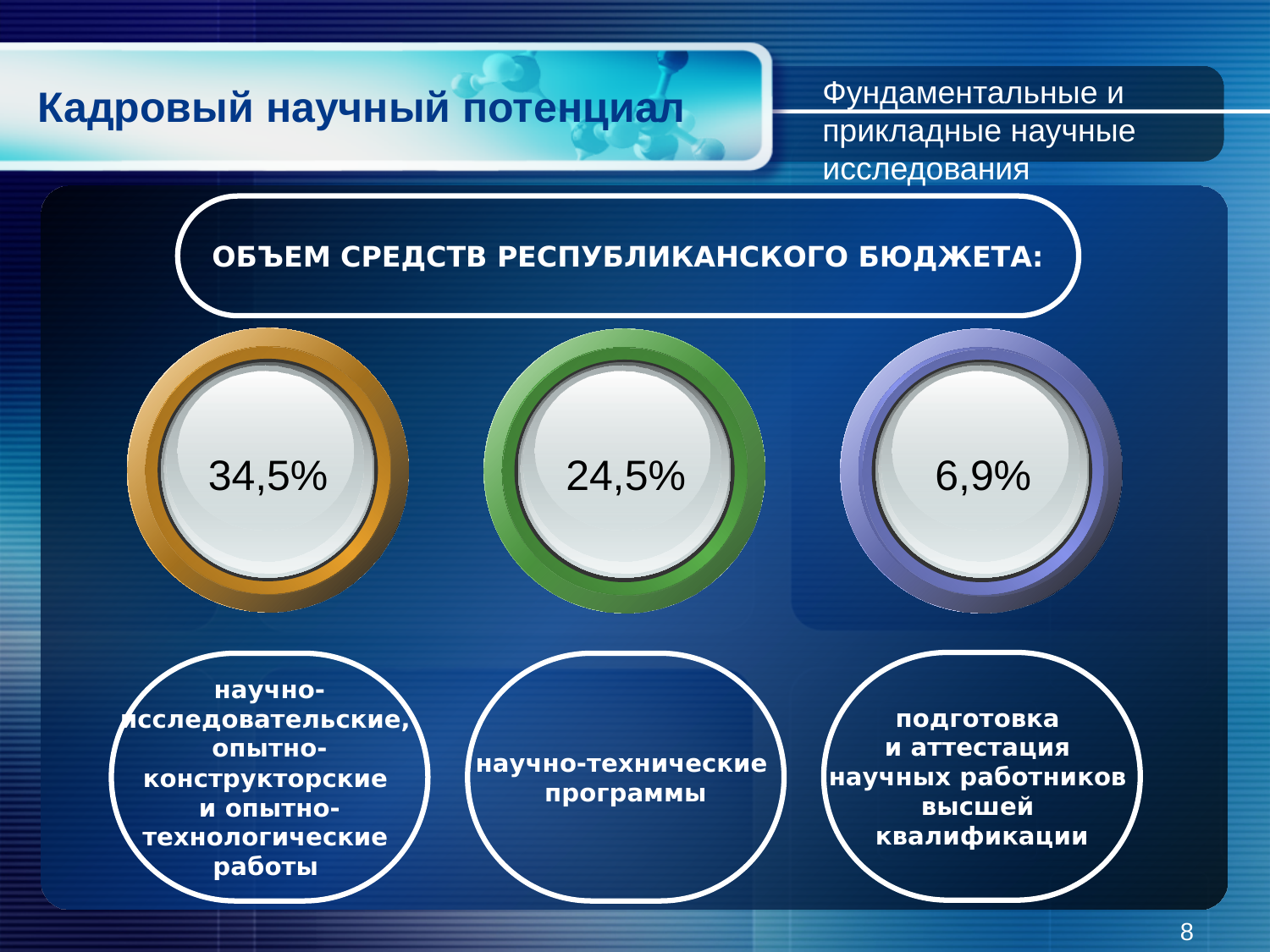

# Кадровый научный потенциал
Фундаментальные и прикладные научные исследования
ОБЪЕМ СРЕДСТВ РЕСПУБЛИКАНСКОГО БЮДЖЕТА:

34,5%
24,5%
6,9%
подготовка
и аттестация
научных работников
высшей
квалификации
научно-
исследовательские,
опытно-
конструкторские
и опытно-
технологические
работы
научно-технические
программы
8